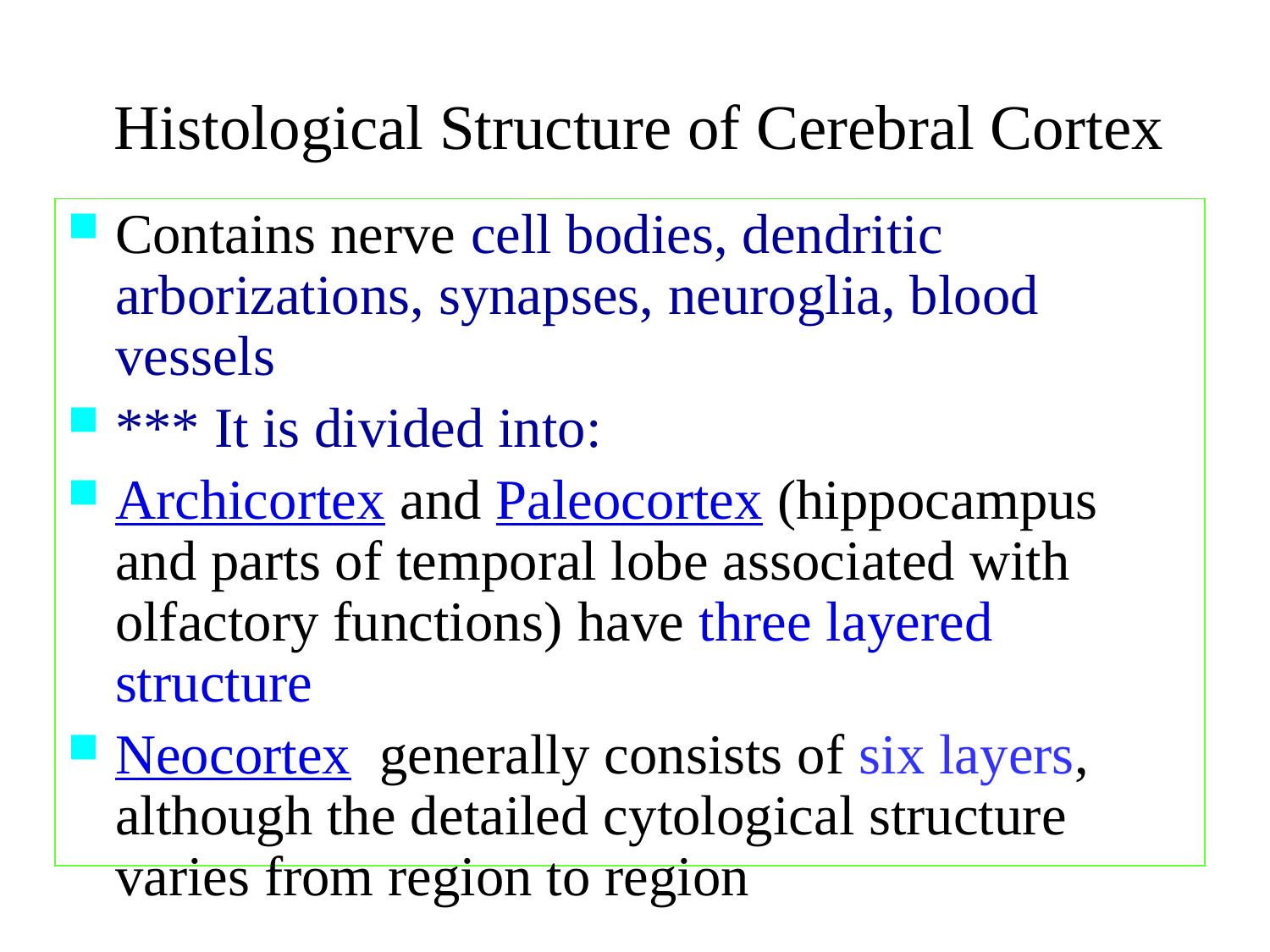

# Histological Structure of Cerebral Cortex
Contains nerve cell bodies, dendritic arborizations, synapses, neuroglia, blood vessels
*** It is divided into:
Archicortex and Paleocortex (hippocampus and parts of temporal lobe associated with olfactory functions) have three layered structure
Neocortex, generally consists of six layers, although the detailed cytological structure varies from region to region